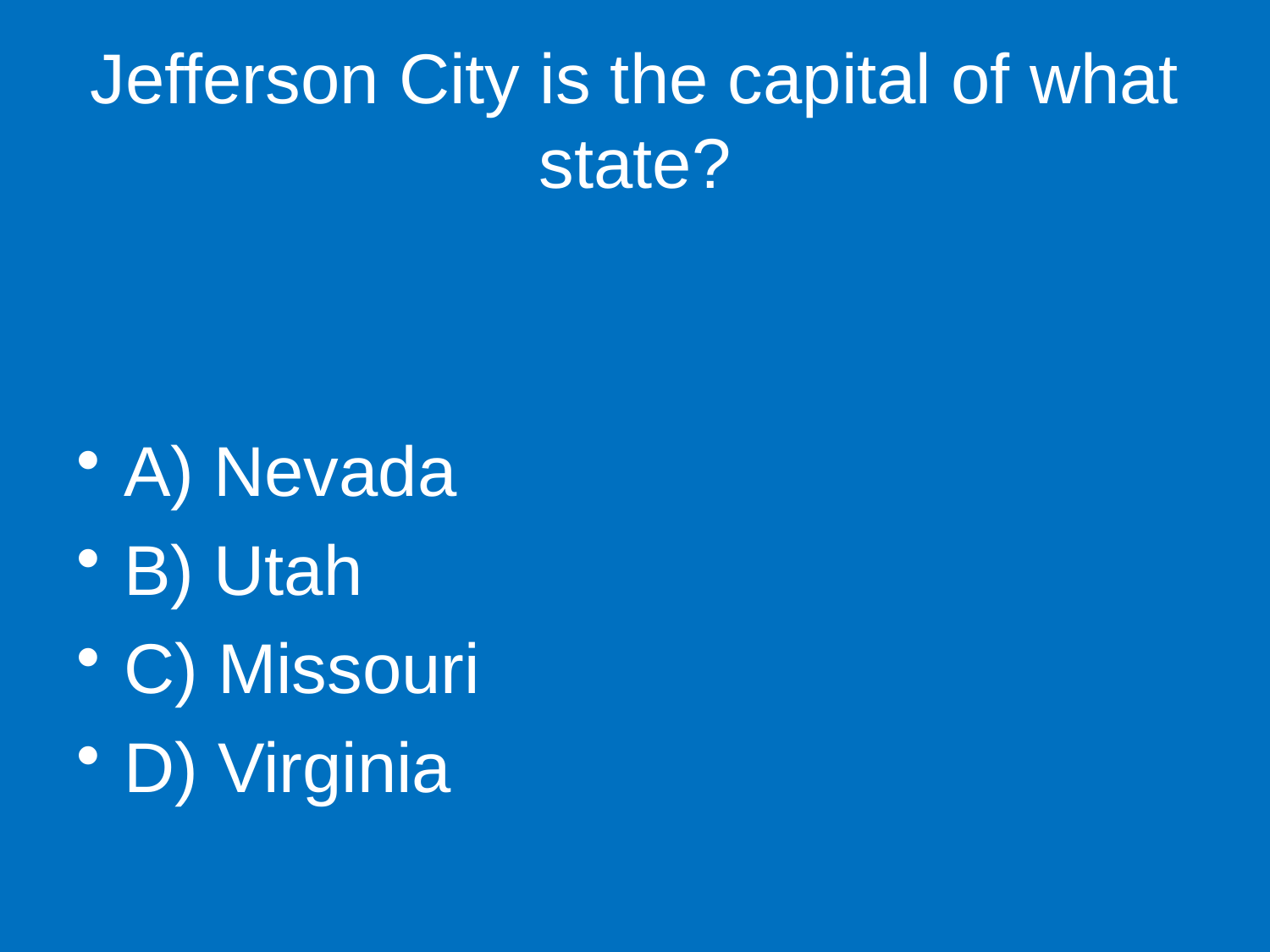

# Jefferson City is the capital of what state?

A) Nevada
B) Utah
C) Missouri
D) Virginia